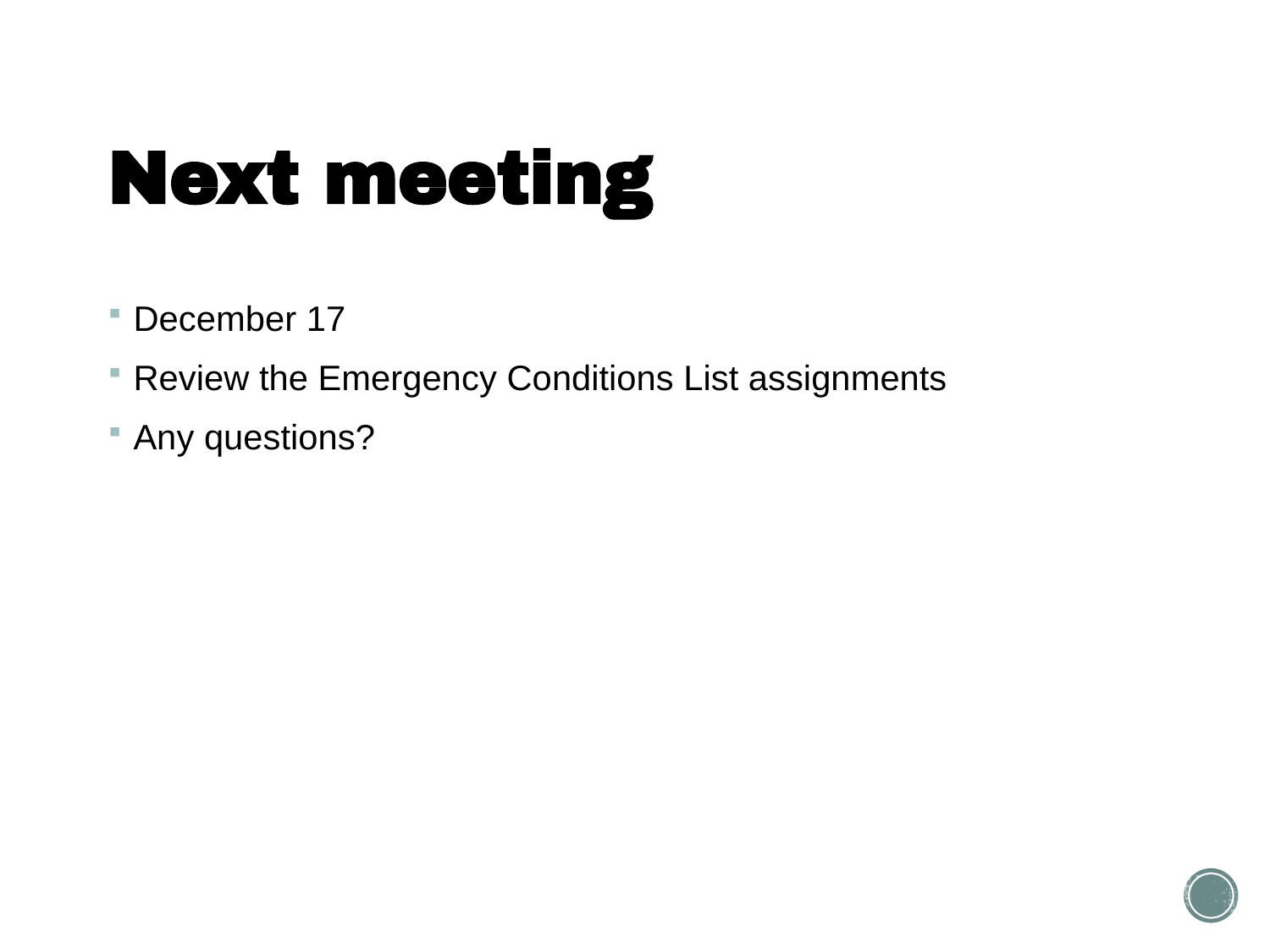

# Next meeting
December 17
Review the Emergency Conditions List assignments
Any questions?